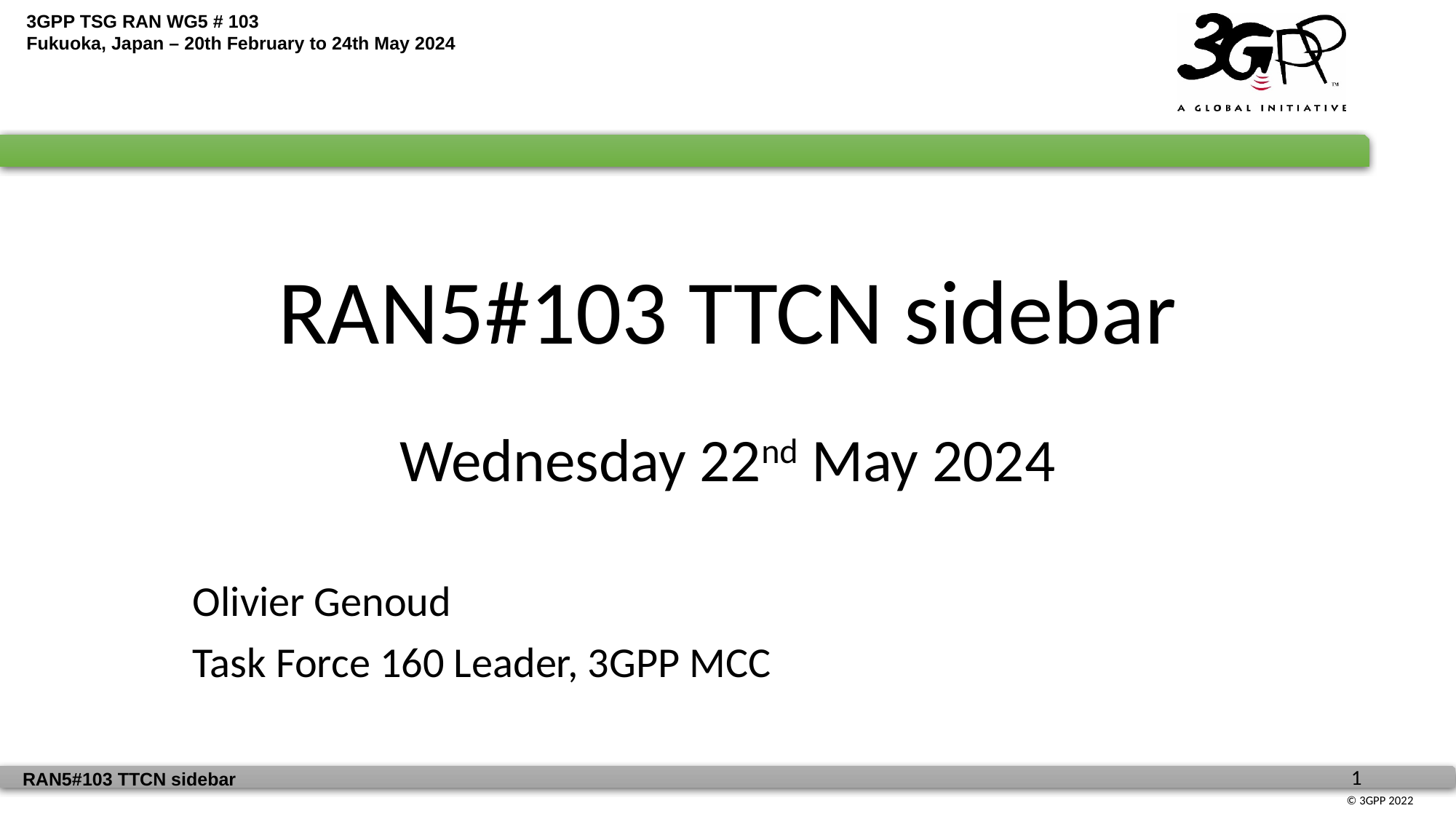

# RAN5#103 TTCN sidebar Wednesday 22nd May 2024
Olivier Genoud
Task Force 160 Leader, 3GPP MCC